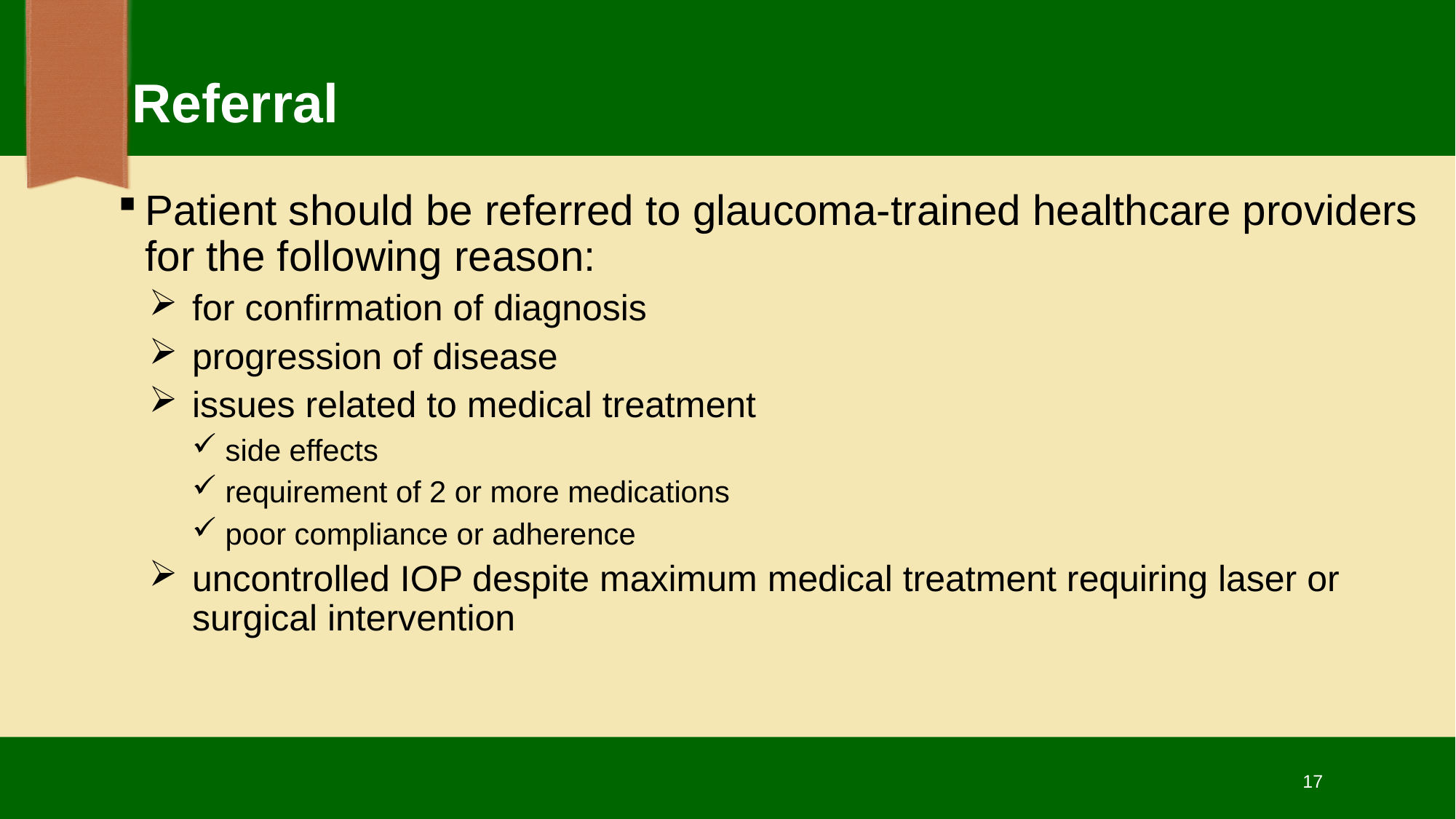

# Referral
Patient should be referred to glaucoma-trained healthcare providers for the following reason:
for confirmation of diagnosis
progression of disease
issues related to medical treatment
side effects
requirement of 2 or more medications
poor compliance or adherence
uncontrolled IOP despite maximum medical treatment requiring laser or surgical intervention

17